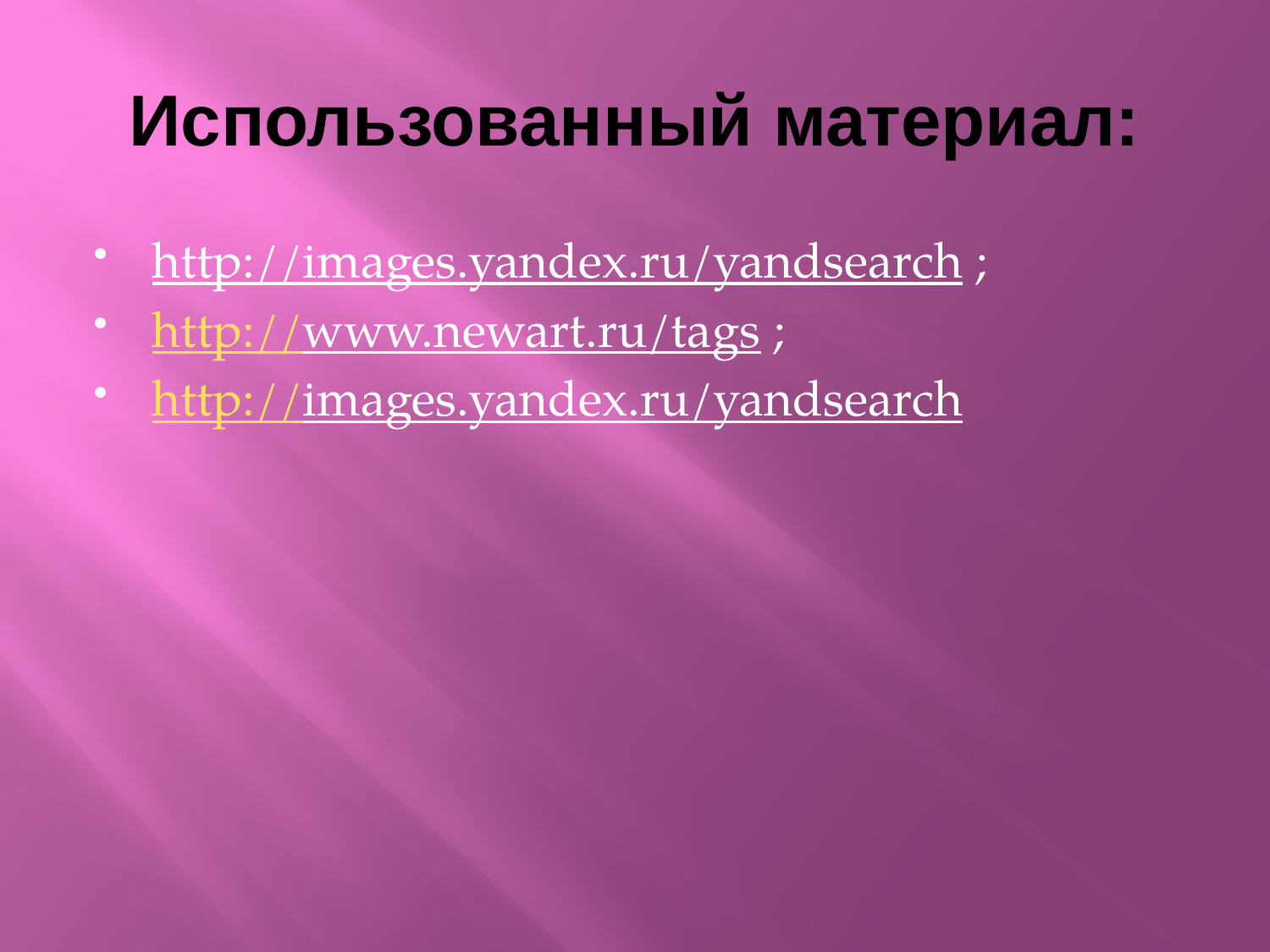

# Использованный материал:
http://images.yandex.ru/yandsearch ;
http://www.newart.ru/tags ;
http://images.yandex.ru/yandsearch